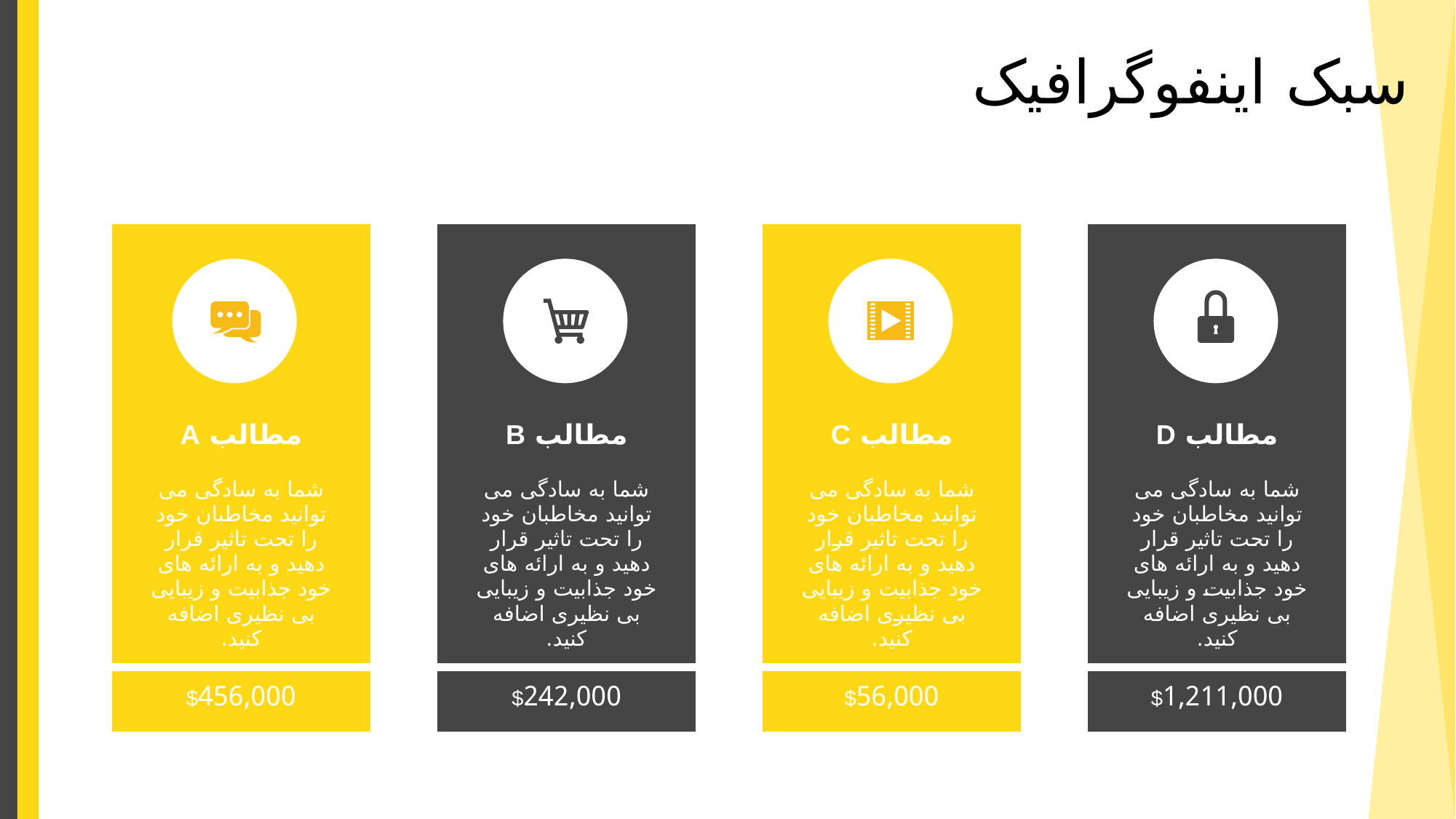

سبک اینفوگرافیک
|  |  |  |
| --- | --- | --- |
| مطالب A |  |  |
|  | شما به سادگی می توانید مخاطبان خود را تحت تاثیر قرار دهید و به ارائه های خود جذابیت و زیبایی بی نظیری اضافه کنید. |  |
| $456,000 |  |  |
|  |  |  |
| --- | --- | --- |
| مطالب B |  |  |
|  | شما به سادگی می توانید مخاطبان خود را تحت تاثیر قرار دهید و به ارائه های خود جذابیت و زیبایی بی نظیری اضافه کنید. |  |
| $242,000 |  |  |
|  |  |  |
| --- | --- | --- |
| مطالب C |  |  |
|  | شما به سادگی می توانید مخاطبان خود را تحت تاثیر قرار دهید و به ارائه های خود جذابیت و زیبایی بی نظیری اضافه کنید. |  |
| $56,000 |  |  |
|  |  |  |
| --- | --- | --- |
| مطالب D |  |  |
|  | شما به سادگی می توانید مخاطبان خود را تحت تاثیر قرار دهید و به ارائه های خود جذابیت و زیبایی بی نظیری اضافه کنید. |  |
| $1,211,000 |  |  |